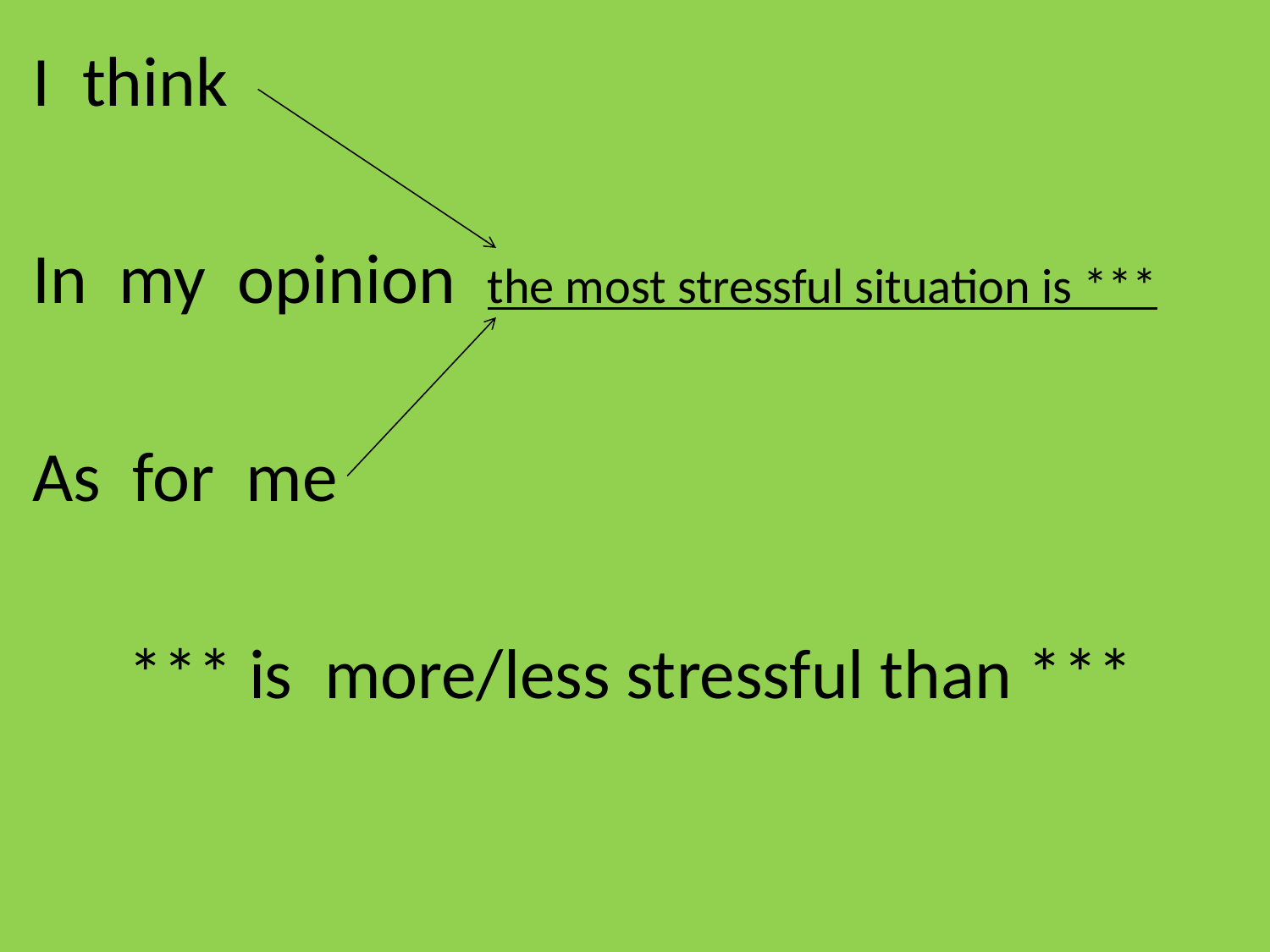

I  think

In  my  opinion  the most stressful situation is ***

As  for  me

      *** is  more/less stressful than ***